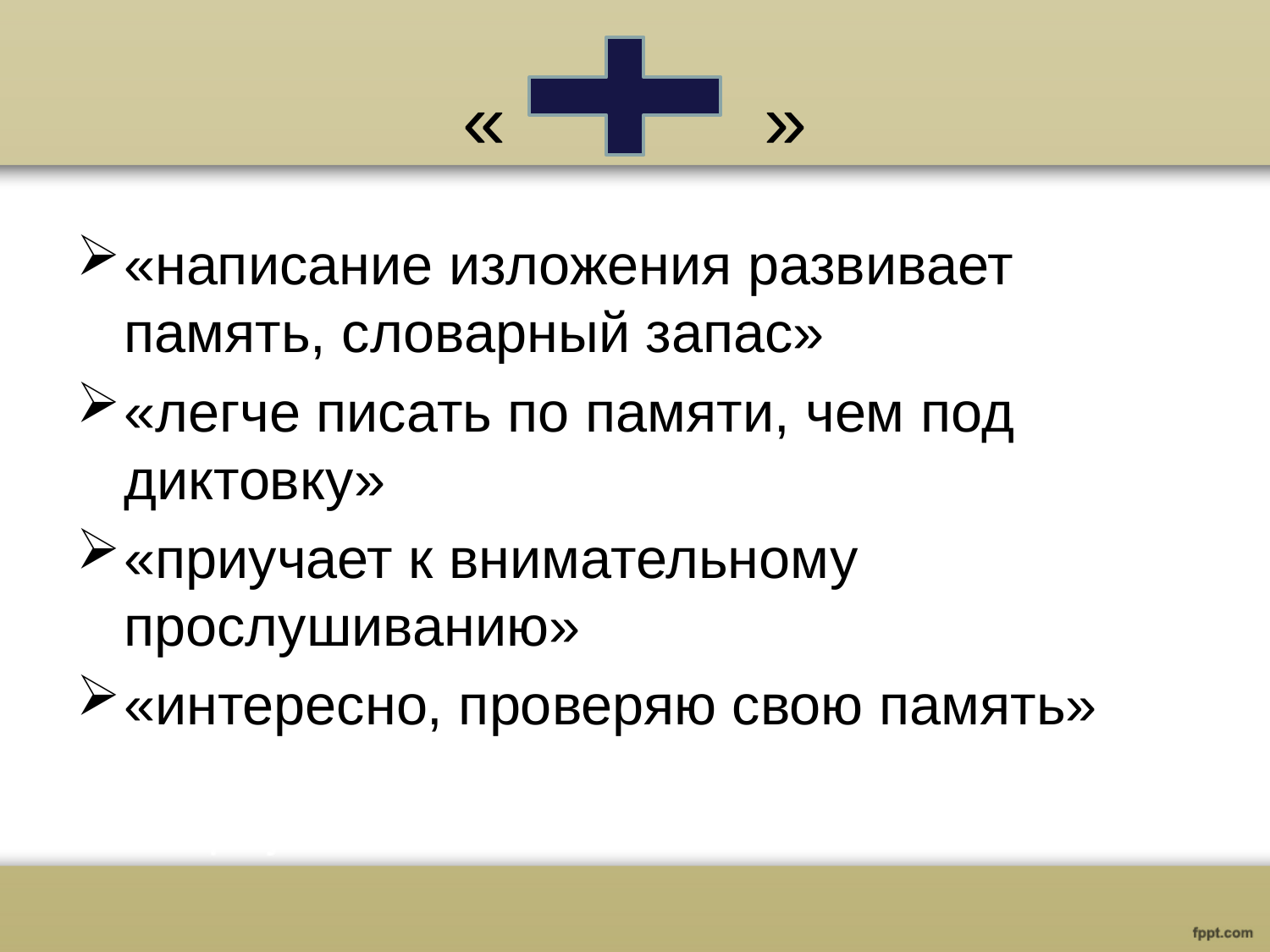

# «            »
«написание изложения развивает память, словарный запас»
«легче писать по памяти, чем под диктовку»
«приучает к внимательному прослушиванию»
«интересно, проверяю свою память»